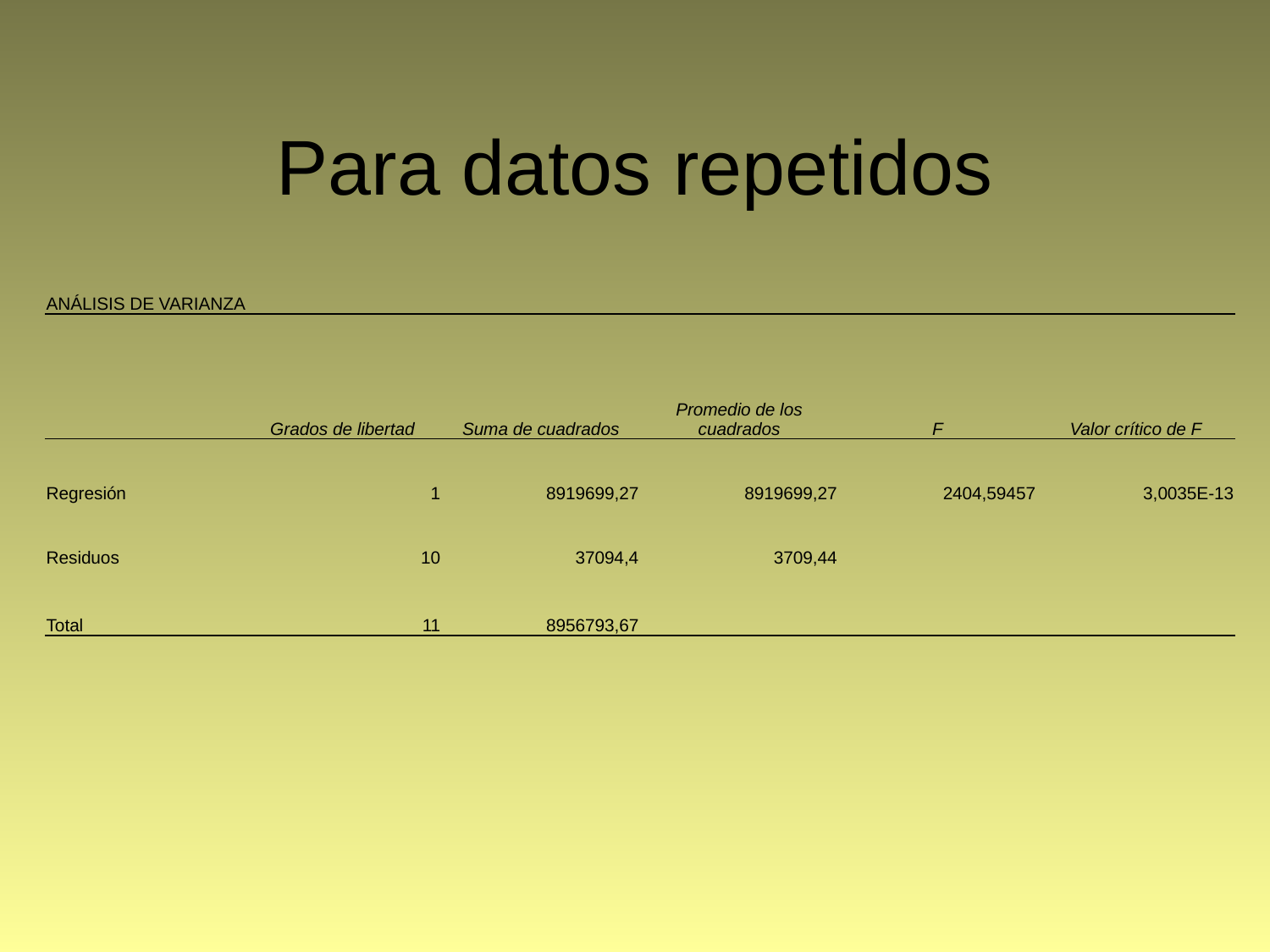

# Para datos repetidos
| ANÁLISIS DE VARIANZA |  |  |  |  |  |
| --- | --- | --- | --- | --- | --- |
|  | Grados de libertad | Suma de cuadrados | Promedio de los cuadrados | F | Valor crítico de F |
| Regresión | 1 | 8919699,27 | 8919699,27 | 2404,59457 | 3,0035E-13 |
| Residuos | 10 | 37094,4 | 3709,44 |  |  |
| Total | 11 | 8956793,67 |  |  |  |